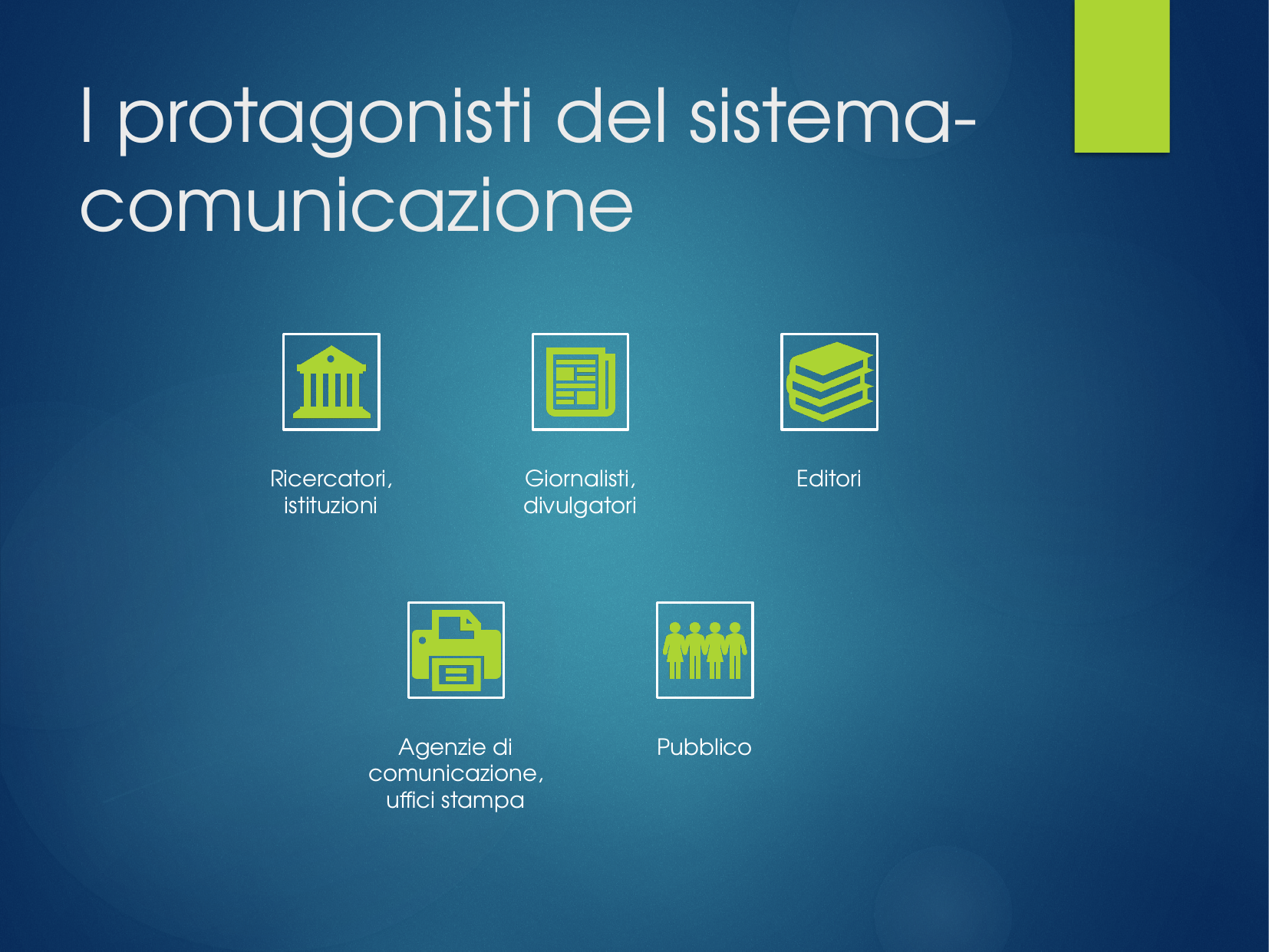

# I protagonisti del sistema-comunicazione
Ricercatori, istituzioni
Giornalisti, divulgatori
Editori
Agenzie di comunicazione, uffici stampa
Pubblico